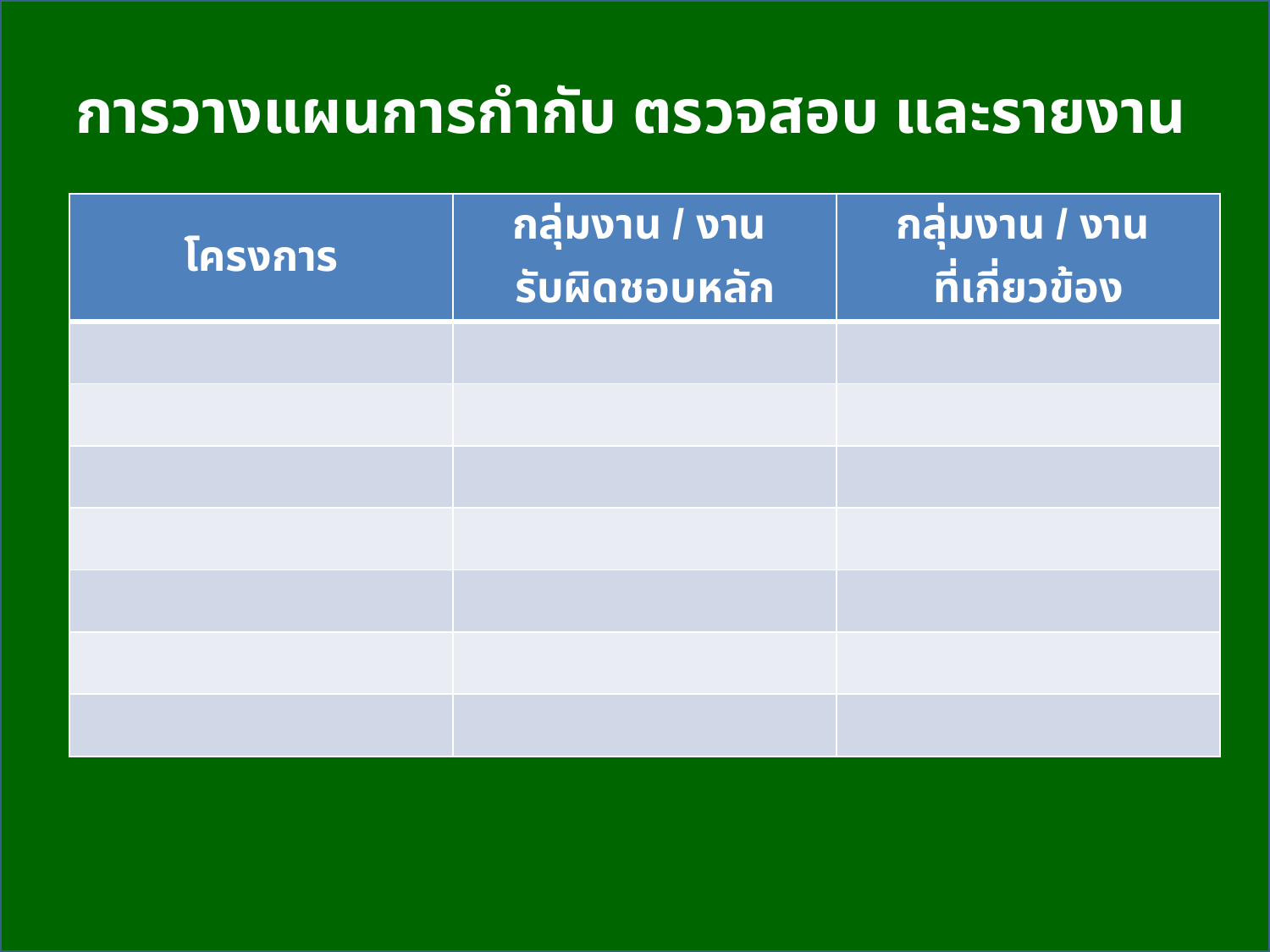

การวางแผนการกำกับ ตรวจสอบ และรายงาน
| โครงการ | กลุ่มงาน / งาน รับผิดชอบหลัก | กลุ่มงาน / งาน ที่เกี่ยวข้อง |
| --- | --- | --- |
|  |  |  |
|  |  |  |
|  |  |  |
|  |  |  |
|  |  |  |
|  |  |  |
|  |  |  |